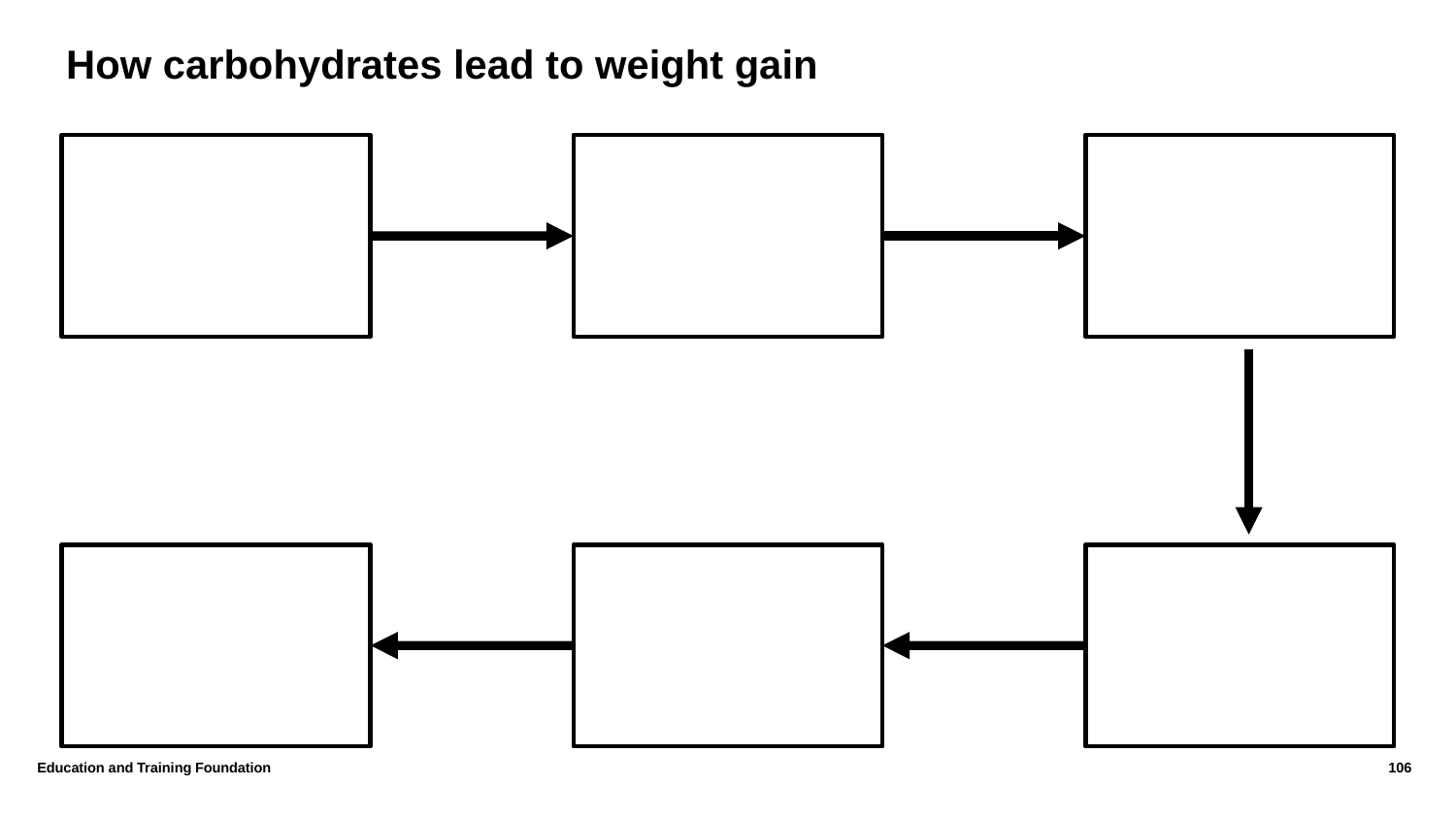

How carbohydrates lead to weight gain

Education and Training Foundation
106